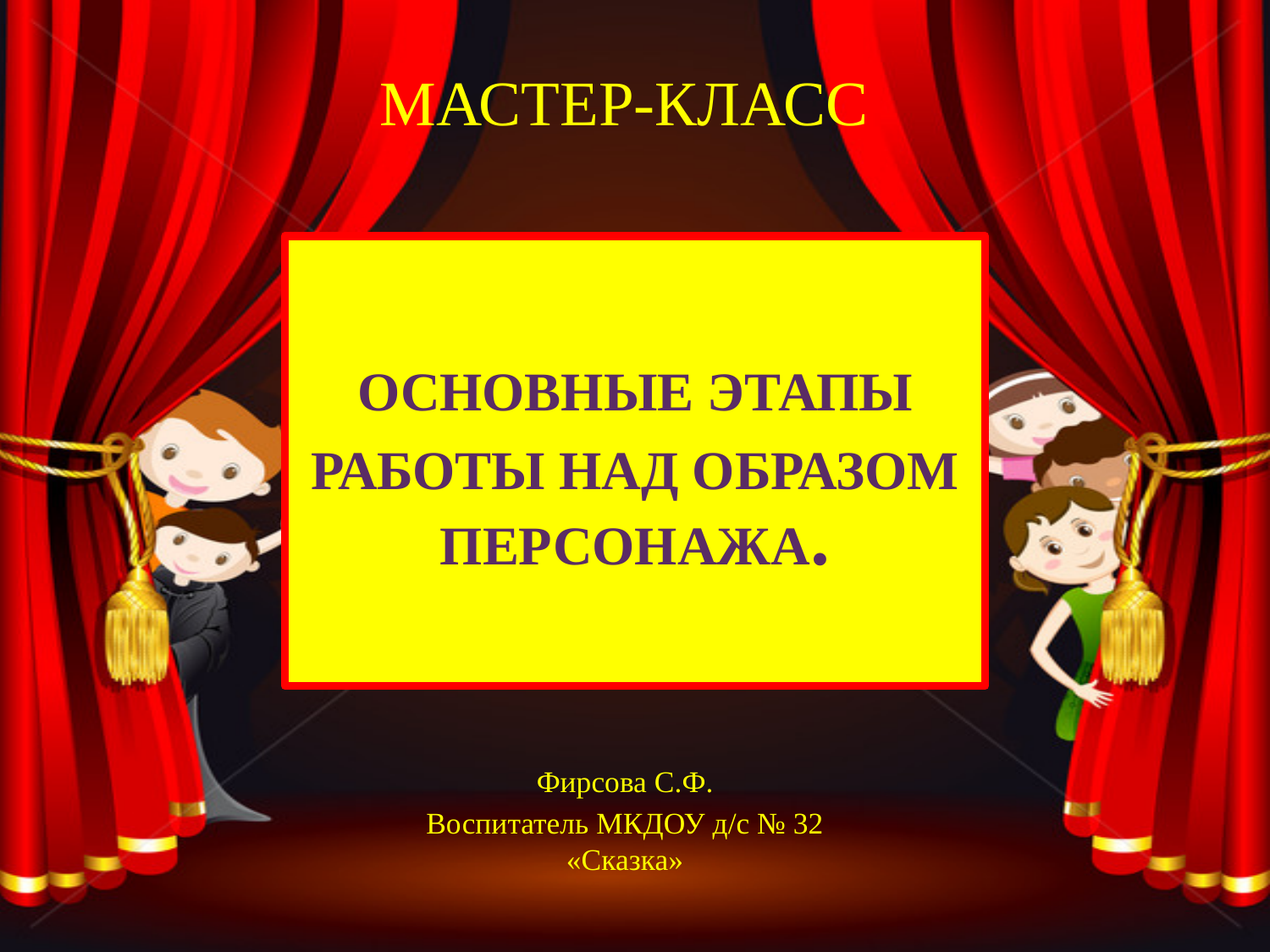

МАСТЕР-КЛАСС
# ОСНОВНЫЕ ЭТАПЫ РАБОТЫ НАД ОБРАЗОМ ПЕРСОНАЖА.
Фирсова С.Ф.
Воспитатель МКДОУ д/с № 32 «Сказка»